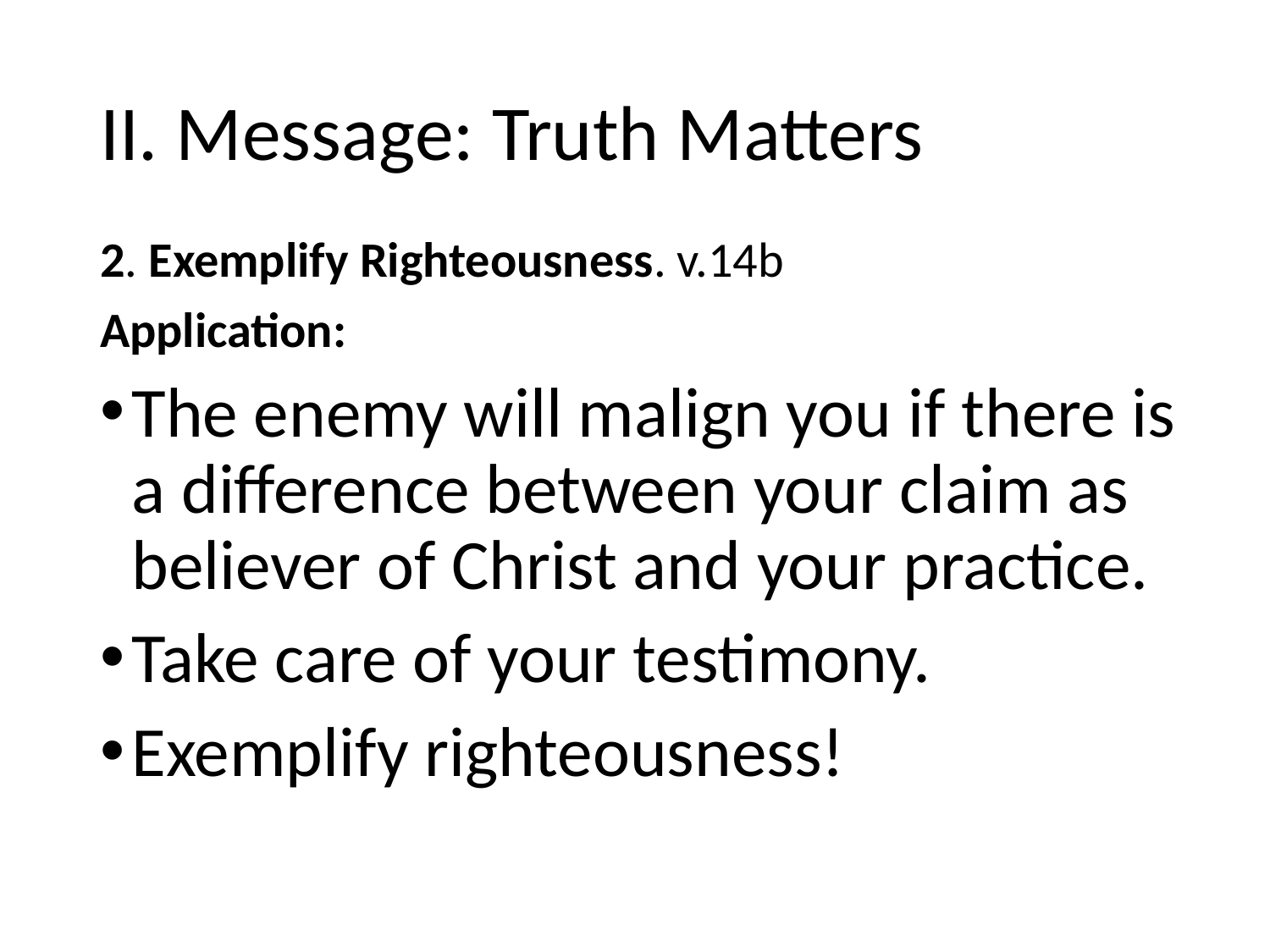

# II. Message: Truth Matters
2. Exemplify Righteousness. v.14b
Application:
The enemy will malign you if there is a difference between your claim as believer of Christ and your practice.
Take care of your testimony.
Exemplify righteousness!